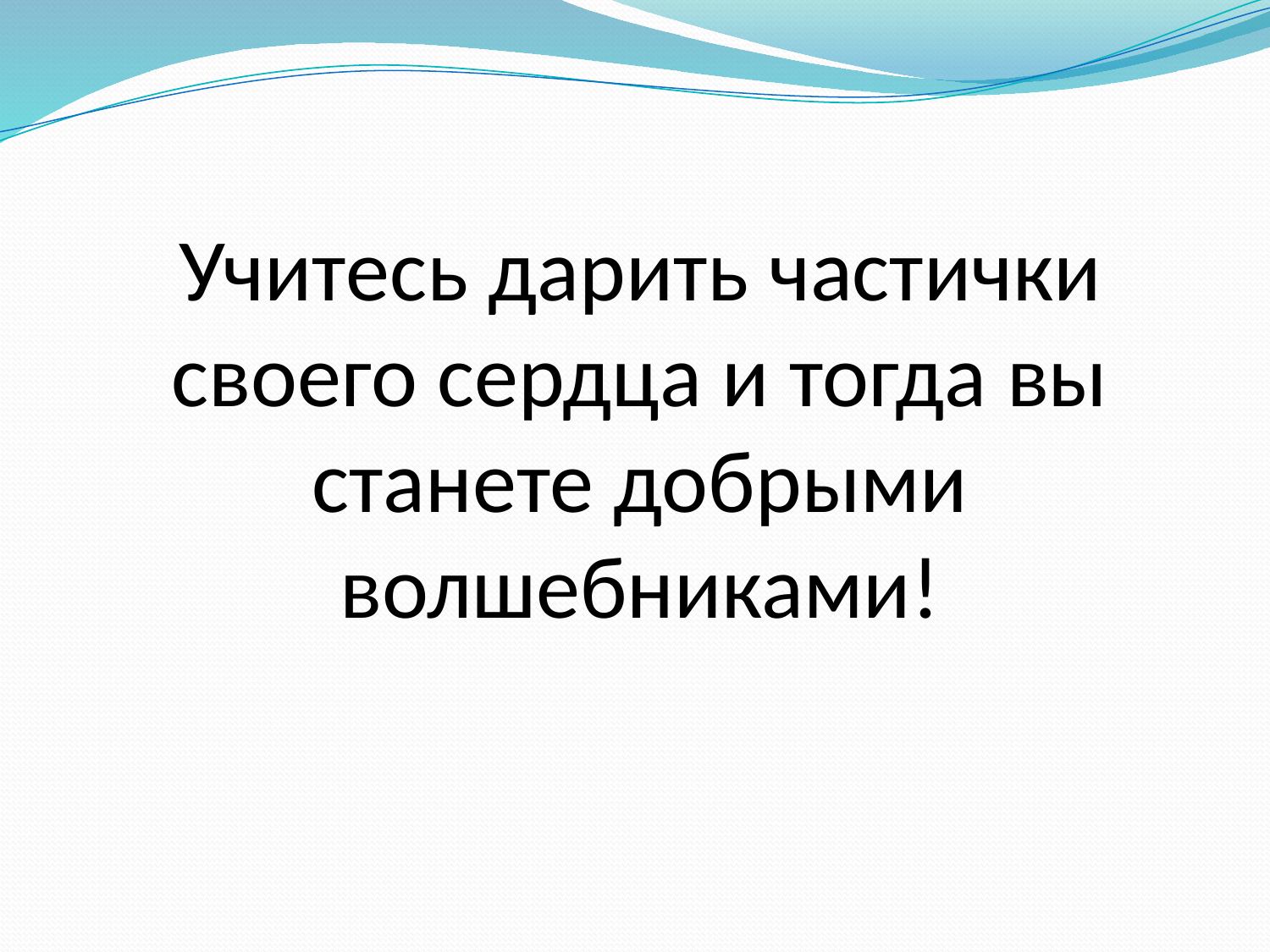

# Учитесь дарить частички своего сердца и тогда вы станете добрыми волшебниками!